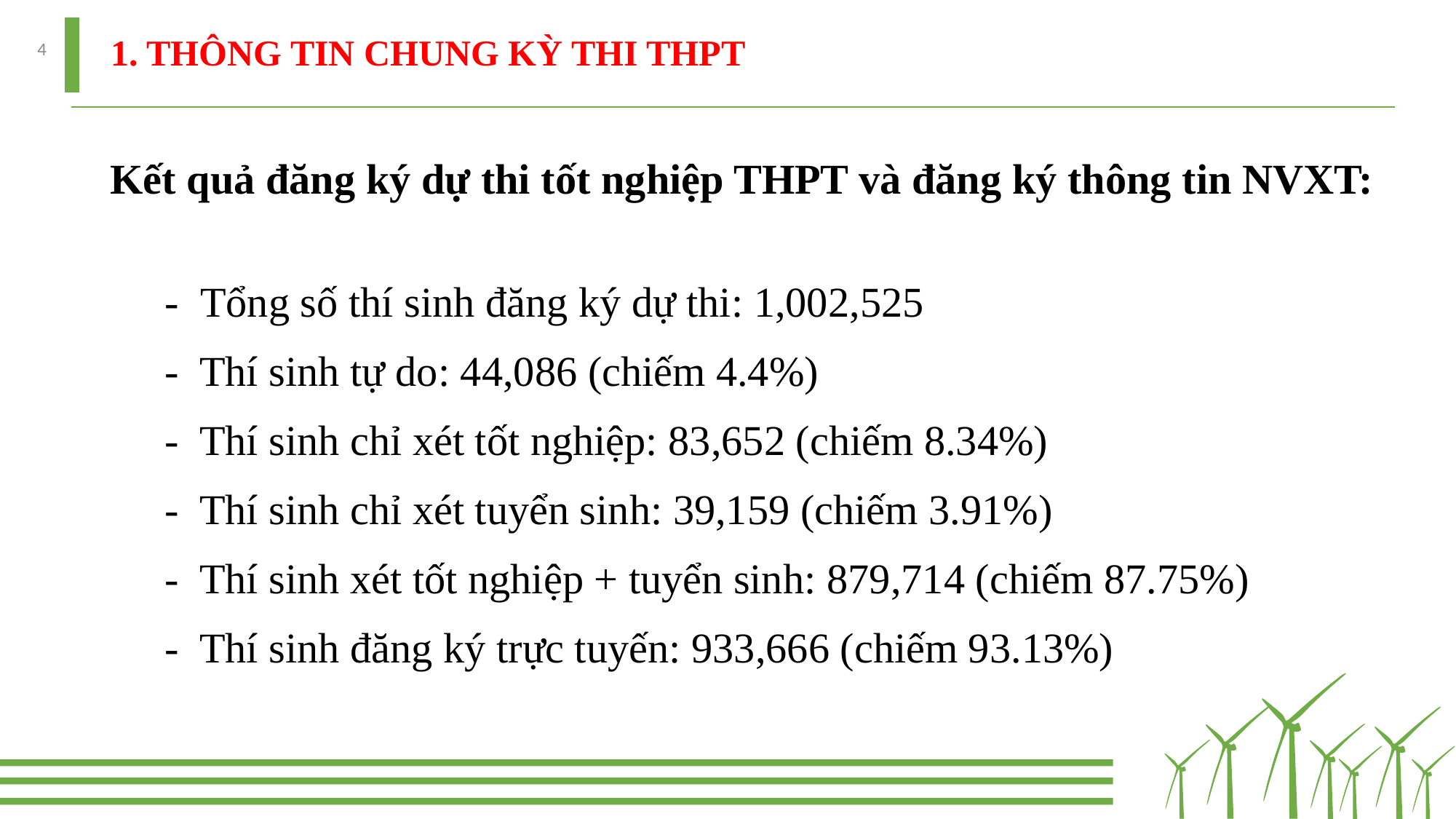

# 1. THÔNG TIN CHUNG KỲ THI THPT
4
Kết quả đăng ký dự thi tốt nghiệp THPT và đăng ký thông tin NVXT:

-  Tổng số thí sinh đăng ký dự thi: 1,002,525
-  Thí sinh tự do: 44,086 (chiếm 4.4%)
-  Thí sinh chỉ xét tốt nghiệp: 83,652 (chiếm 8.34%)
-  Thí sinh chỉ xét tuyển sinh: 39,159 (chiếm 3.91%)
-  Thí sinh xét tốt nghiệp + tuyển sinh: 879,714 (chiếm 87.75%)
-  Thí sinh đăng ký trực tuyến: 933,666 (chiếm 93.13%)